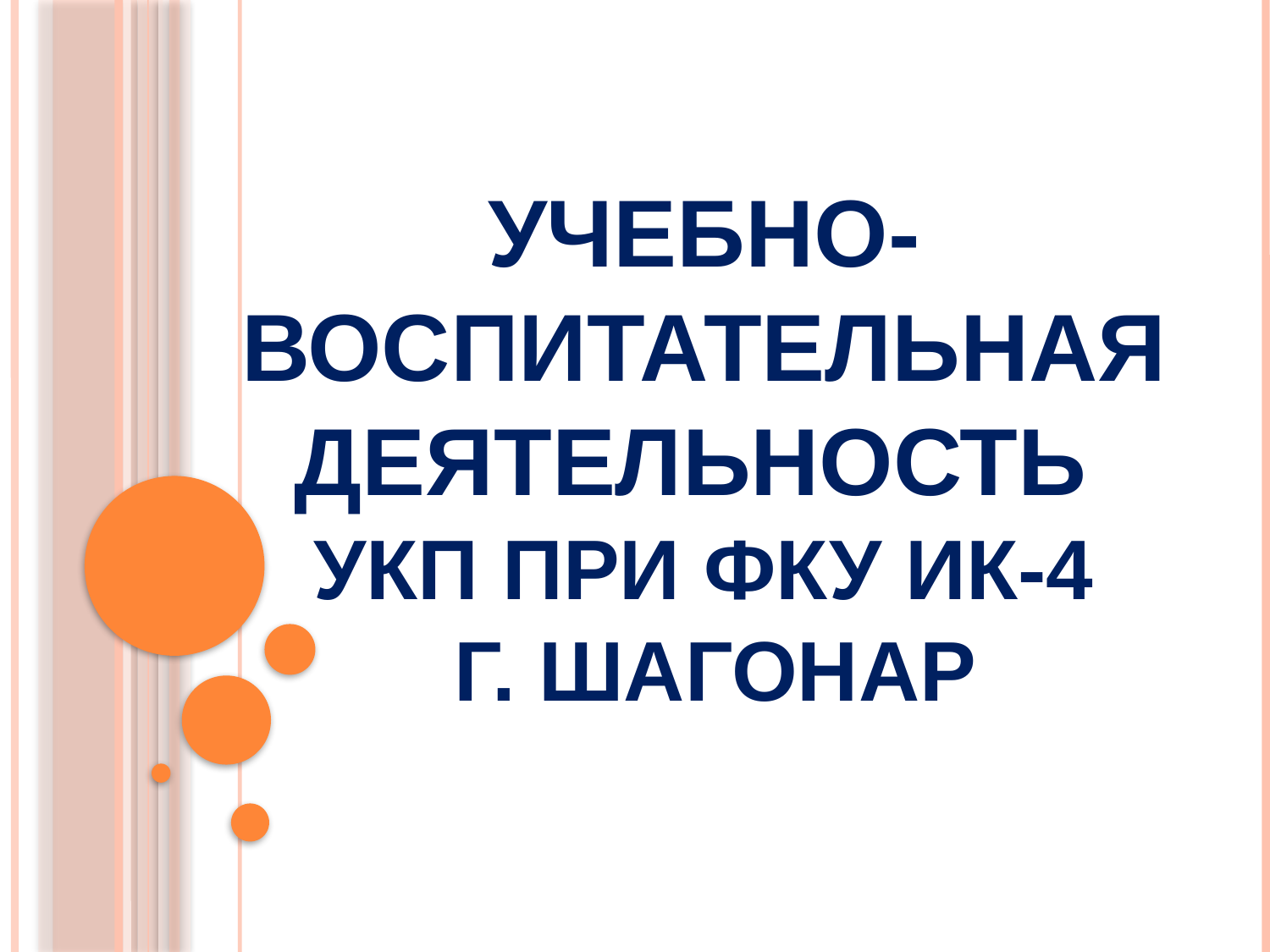

# Учебно-воспитательная деятельность УКП при ФКУ ИК-4 г. Шагонар